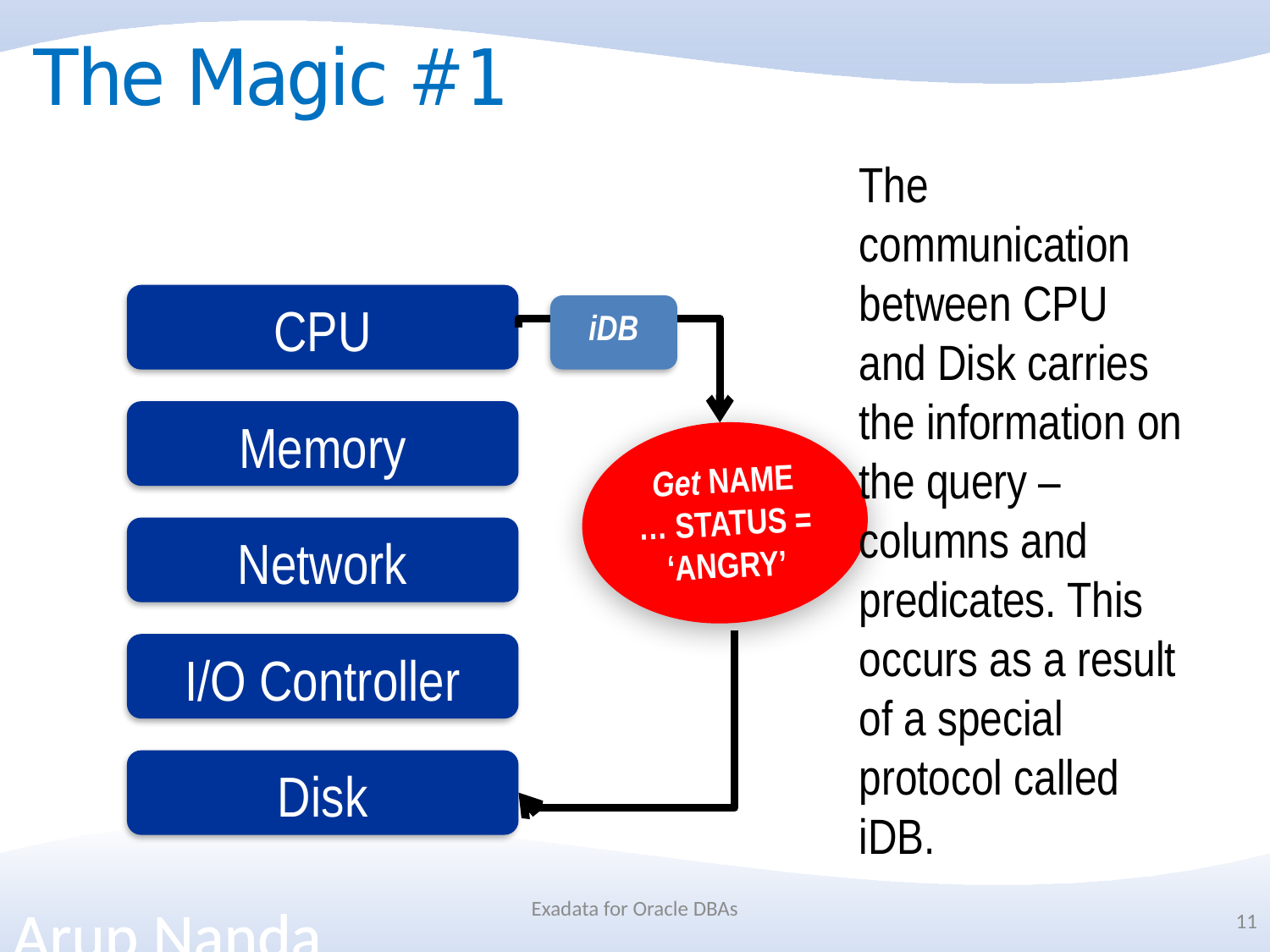

# The Magic #1
The communication between CPU and Disk carries the information on the query –columns and predicates. This occurs as a result of a special protocol called iDB.
CPU
iDB
Memory
Get NAME … STATUS = ‘ANGRY’
Network
I/O Controller
Disk
Exadata for Oracle DBAs
11